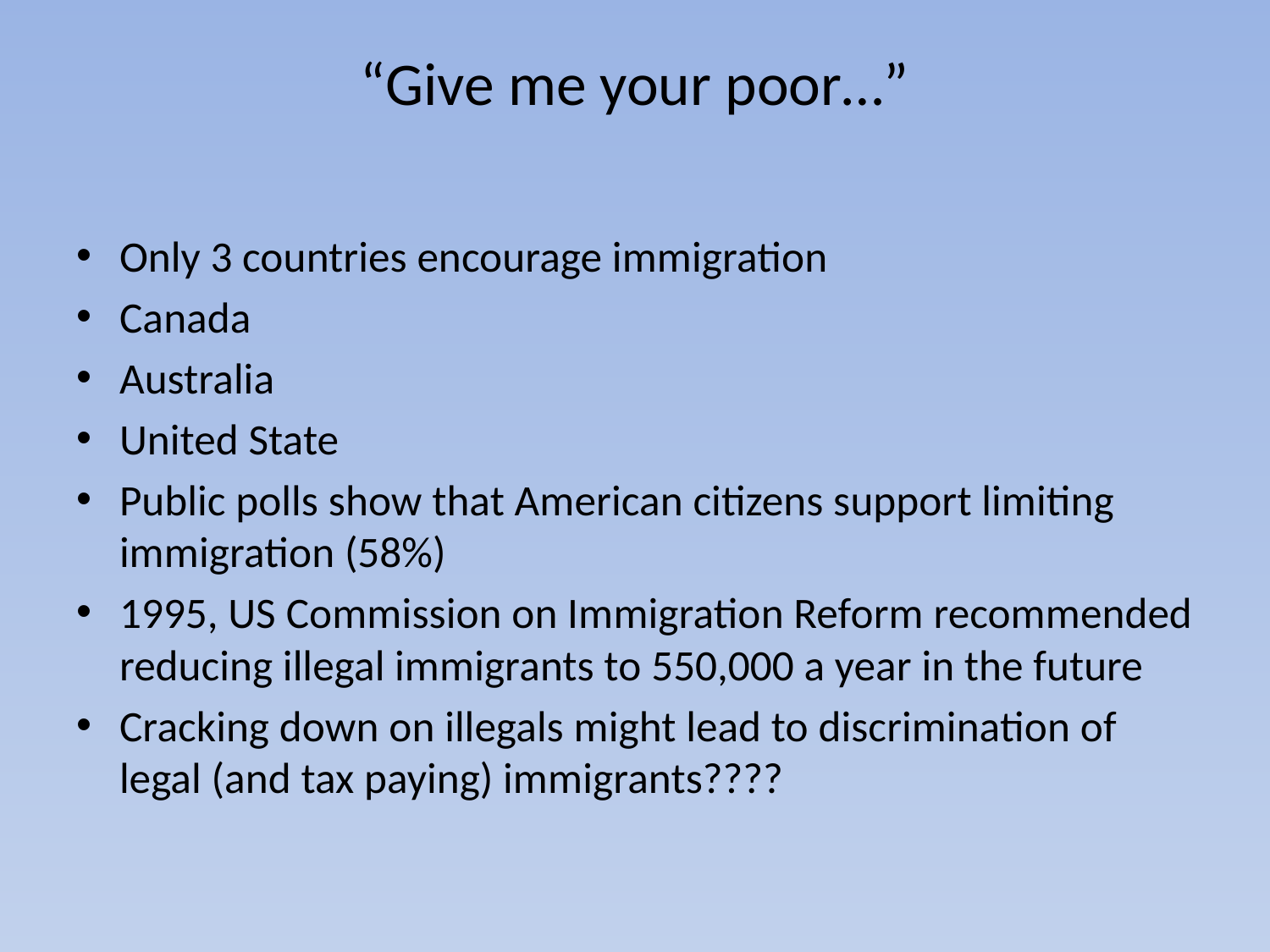

# “Give me your poor…”
Only 3 countries encourage immigration
Canada
Australia
United State
Public polls show that American citizens support limiting immigration (58%)
1995, US Commission on Immigration Reform recommended reducing illegal immigrants to 550,000 a year in the future
Cracking down on illegals might lead to discrimination of legal (and tax paying) immigrants????